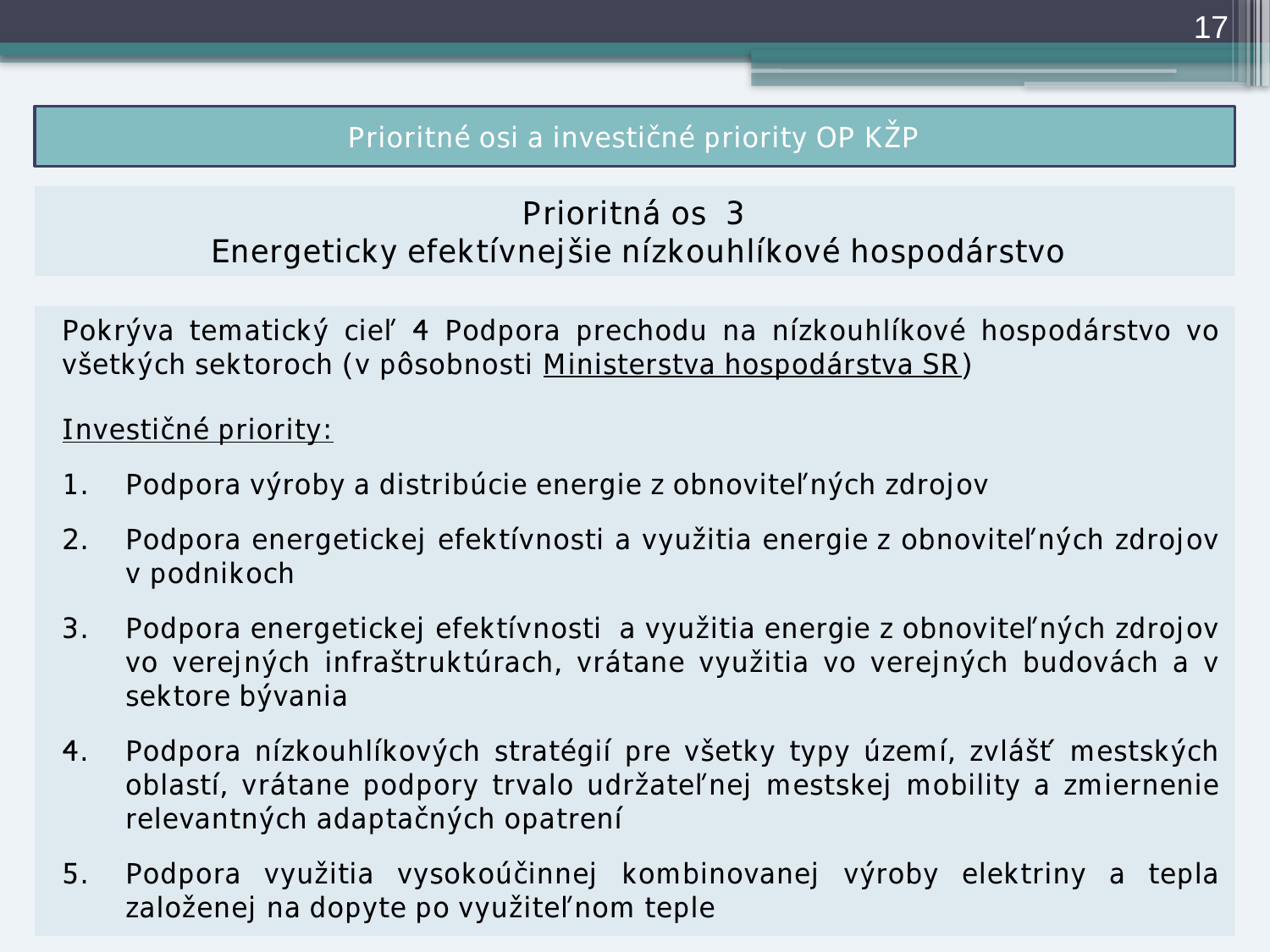

17
Prioritné osi a investičné priority OP KŽP
# Prioritná os  3 Energeticky efektívnejšie nízkouhlíkové hospodárstvo
Pokrýva tematický cieľ 4 Podpora prechodu na nízkouhlíkové hospodárstvo vo všetkých sektoroch (v pôsobnosti Ministerstva hospodárstva SR)
Investičné priority:
Podpora výroby a distribúcie energie z obnoviteľných zdrojov
Podpora energetickej efektívnosti a využitia energie z obnoviteľných zdrojov v podnikoch
Podpora energetickej efektívnosti  a využitia energie z obnoviteľných zdrojov vo verejných infraštruktúrach, vrátane využitia vo verejných budovách a v sektore bývania
Podpora nízkouhlíkových stratégií pre všetky typy území, zvlášť mestských oblastí, vrátane podpory trvalo udržateľnej mestskej mobility a zmiernenie relevantných adaptačných opatrení
Podpora využitia vysokoúčinnej kombinovanej výroby elektriny a tepla založenej na dopyte po využiteľnom teple